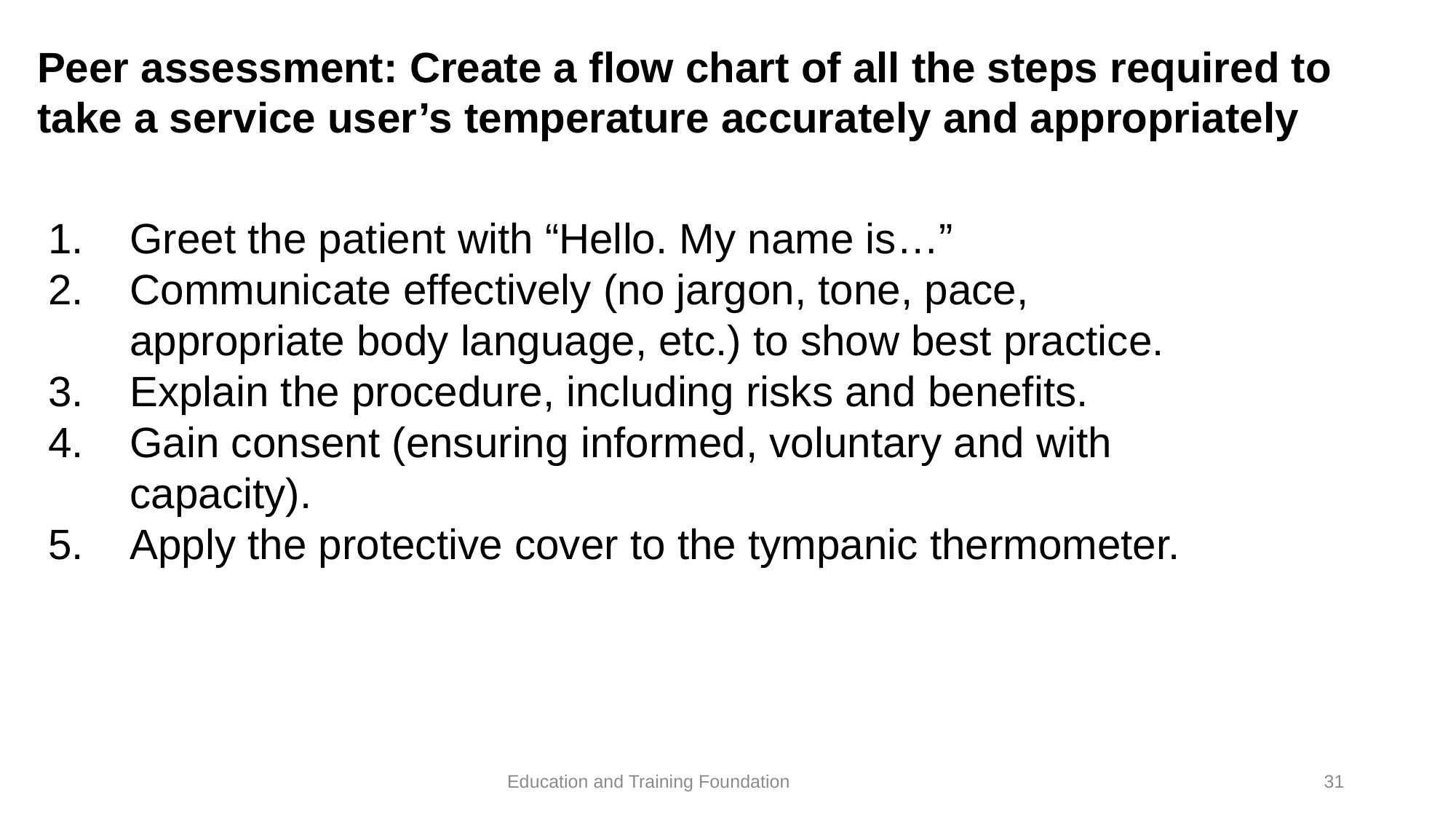

# Peer assessment: Create a flow chart of all the steps required to take a service user’s temperature accurately and appropriately
Greet the patient with “Hello. My name is…”
Communicate effectively (no jargon, tone, pace, appropriate body language, etc.) to show best practice.
Explain the procedure, including risks and benefits.
Gain consent (ensuring informed, voluntary and with capacity).
Apply the protective cover to the tympanic thermometer.
31
Education and Training Foundation